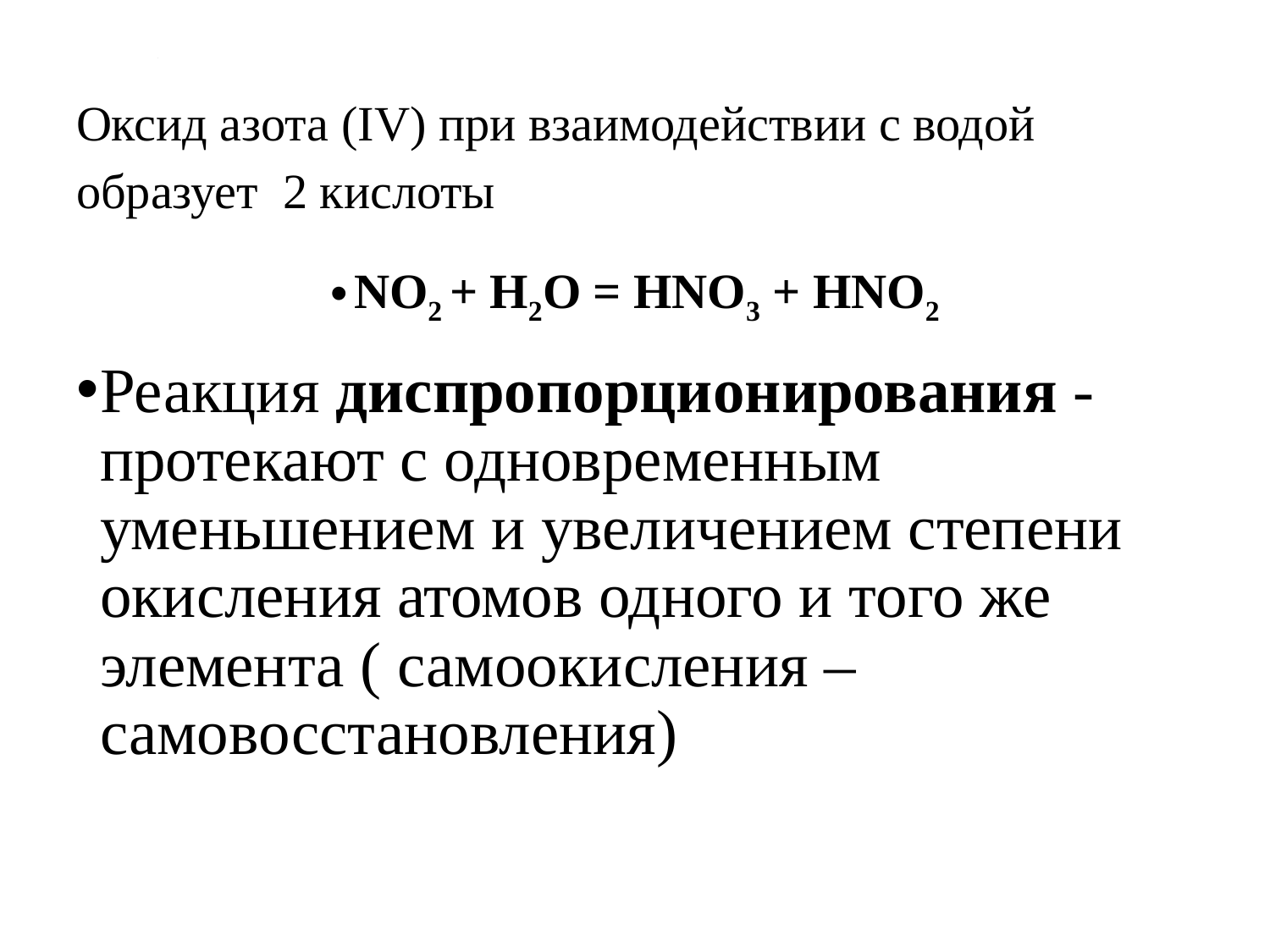

# .
Оксид азота (IV) при взаимодействии с водой образует  2 кислоты
NO2 + H2O = HNO3 + HNO2
Реакция диспропорционирования - протекают с одновременным уменьшением и увеличением степени окисления атомов одного и того же элемента ( самоокисления – самовосстановления)